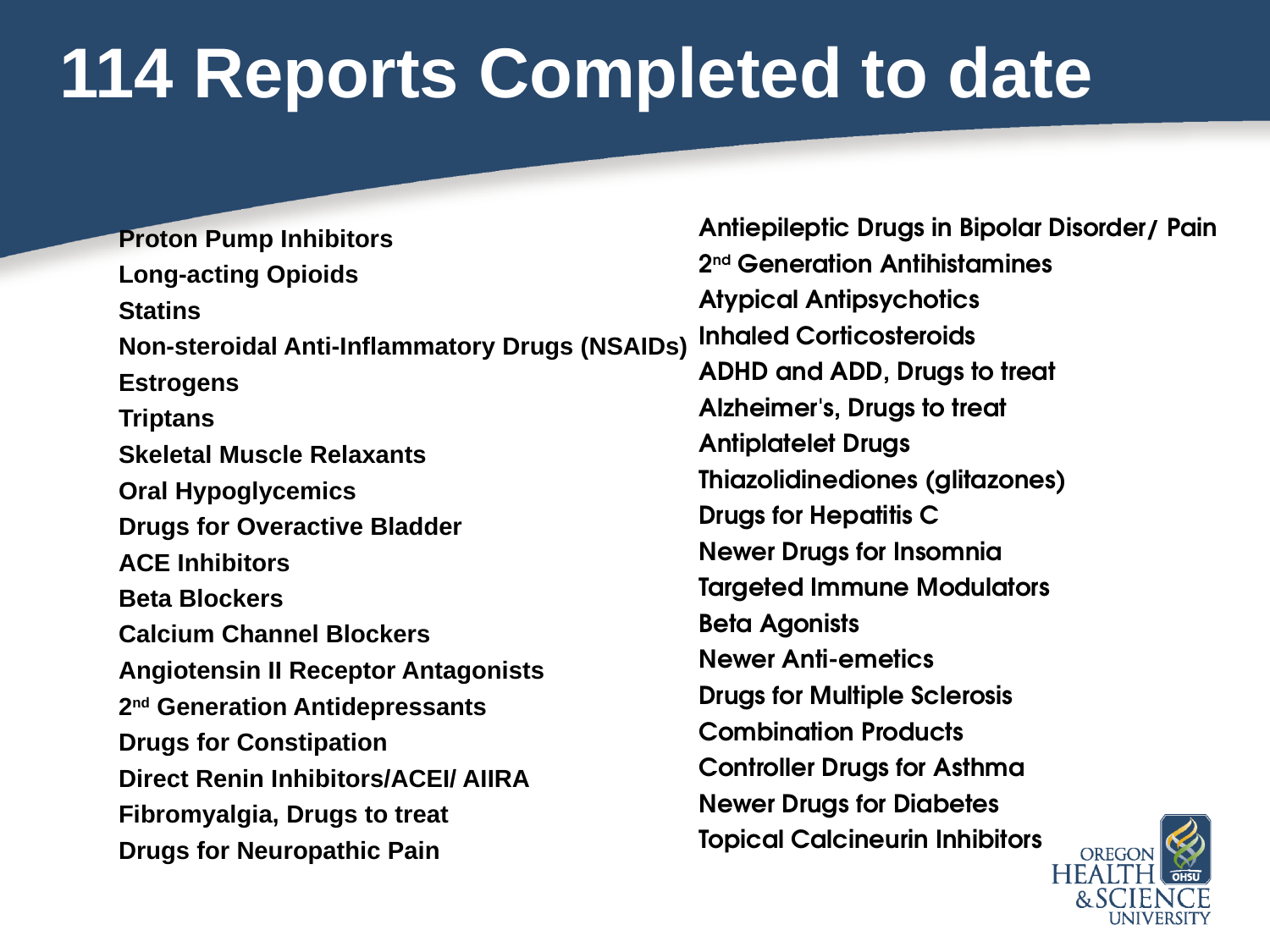

# 114 Reports Completed to date
Antiepileptic Drugs in Bipolar Disorder/ Pain
2nd Generation Antihistamines
Atypical Antipsychotics
Inhaled Corticosteroids
ADHD and ADD, Drugs to treat
Alzheimer's, Drugs to treat
Antiplatelet Drugs
Thiazolidinediones (glitazones)
Drugs for Hepatitis C
Newer Drugs for Insomnia
Targeted Immune Modulators
Beta Agonists
Newer Anti-emetics
Drugs for Multiple Sclerosis
Combination Products
Controller Drugs for Asthma
Newer Drugs for Diabetes
Topical Calcineurin Inhibitors

Proton Pump Inhibitors
Long-acting Opioids
Statins
Non-steroidal Anti-Inflammatory Drugs (NSAIDs)
Estrogens
Triptans
Skeletal Muscle Relaxants
Oral Hypoglycemics
Drugs for Overactive Bladder
ACE Inhibitors
Beta Blockers
Calcium Channel Blockers
Angiotensin II Receptor Antagonists
2nd Generation Antidepressants
Drugs for Constipation
Direct Renin Inhibitors/ACEI/ AIIRA
Fibromyalgia, Drugs to treat
Drugs for Neuropathic Pain